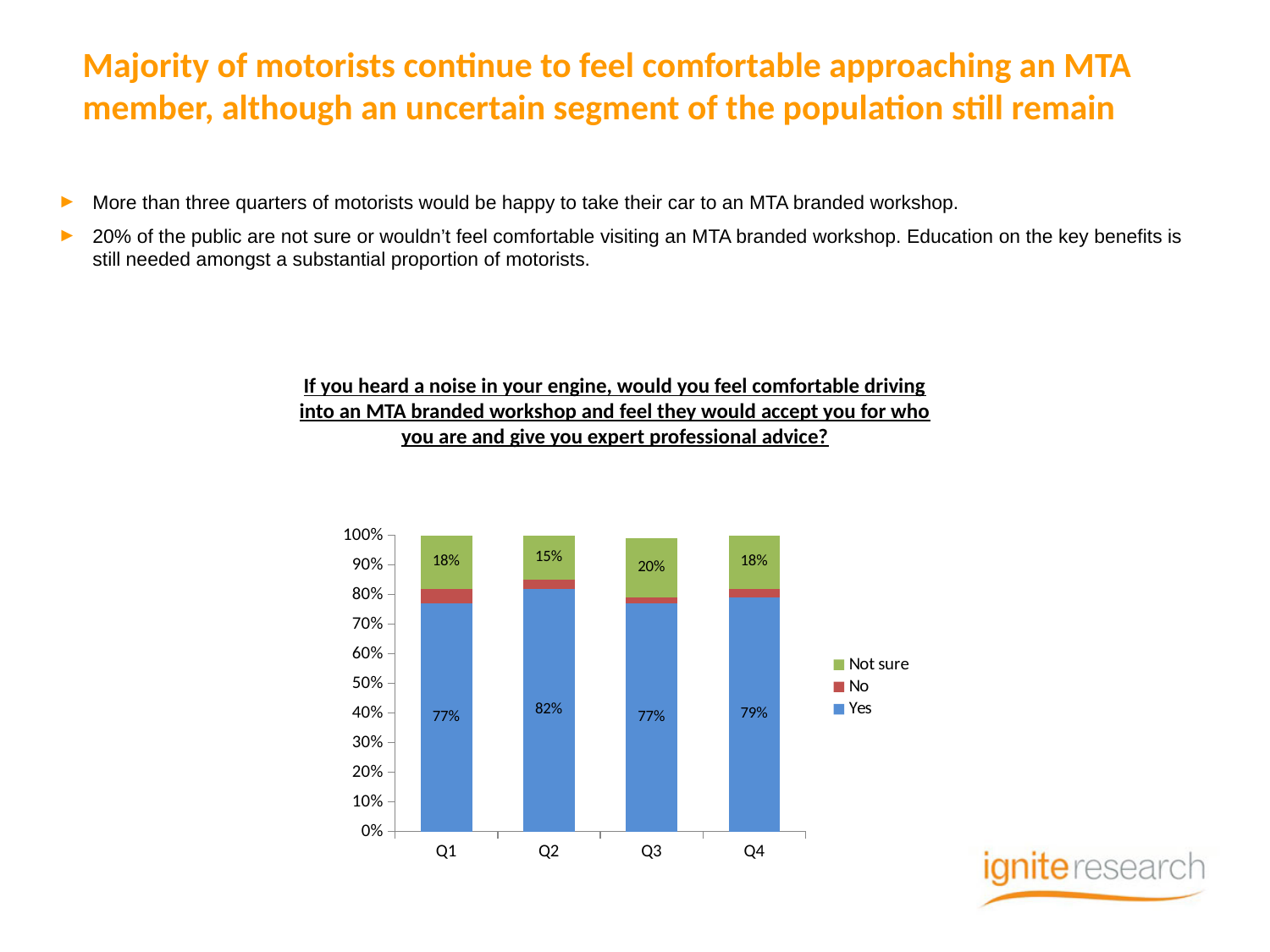

# Majority of motorists continue to feel comfortable approaching an MTA member, although an uncertain segment of the population still remain

More than three quarters of motorists would be happy to take their car to an MTA branded workshop.
20% of the public are not sure or wouldn’t feel comfortable visiting an MTA branded workshop. Education on the key benefits is still needed amongst a substantial proportion of motorists.

[unsupported chart]

If you heard a noise in your engine, would you feel comfortable driving into an MTA branded workshop and feel they would accept you for who you are and give you expert professional advice?

### Chart

| Category | Yes | No | Not sure |
|---|---|---|---|
| Q1 | 0.77 | 0.05 | 0.18 |
| Q2 | 0.82 | 0.03 | 0.15 |
| Q3 | 0.77 | 0.02 | 0.2 |
| Q4 | 0.79 | 0.03 | 0.18 |